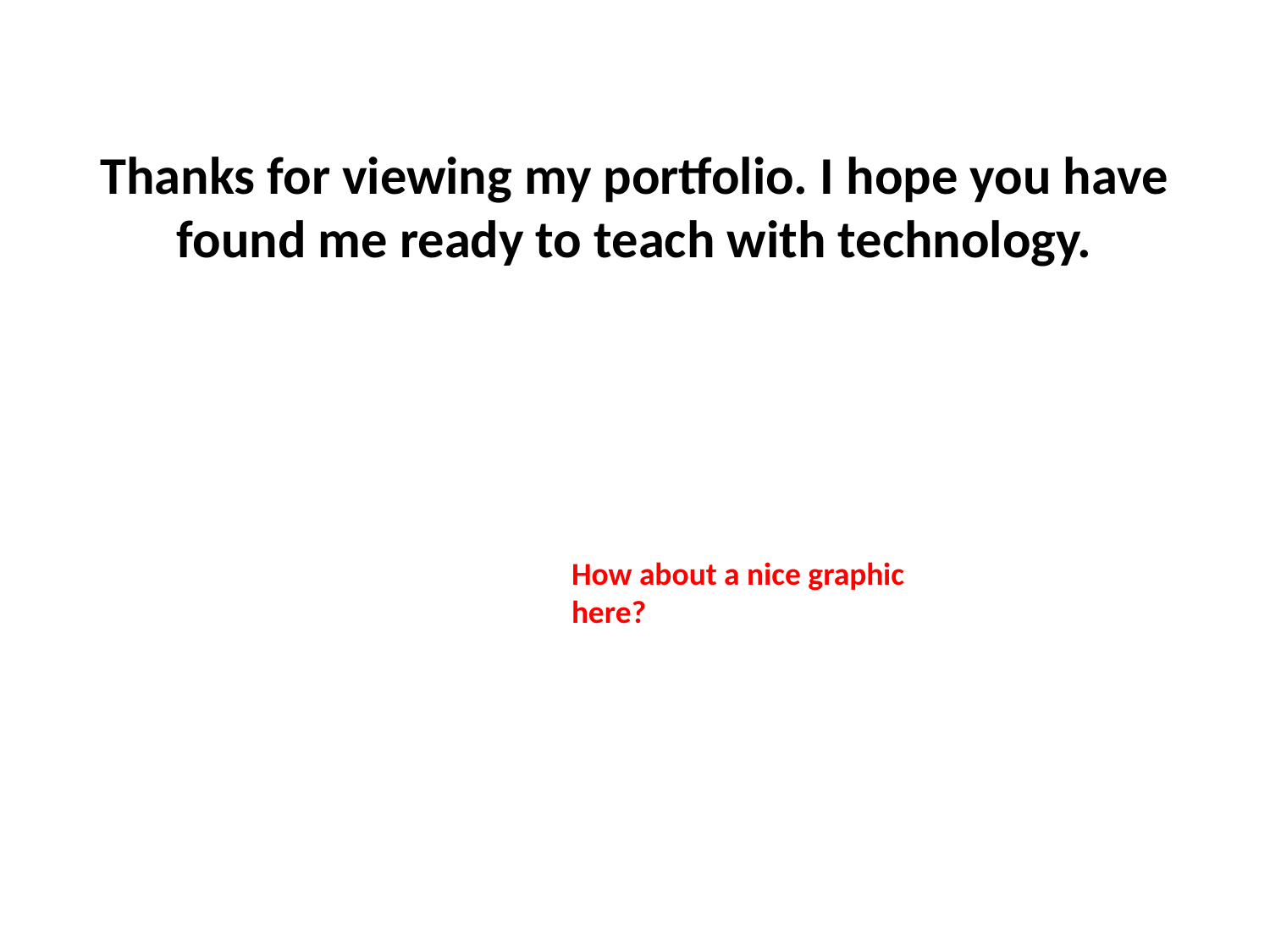

# Thanks for viewing my portfolio. I hope you have found me ready to teach with technology.
How about a nice graphic here?